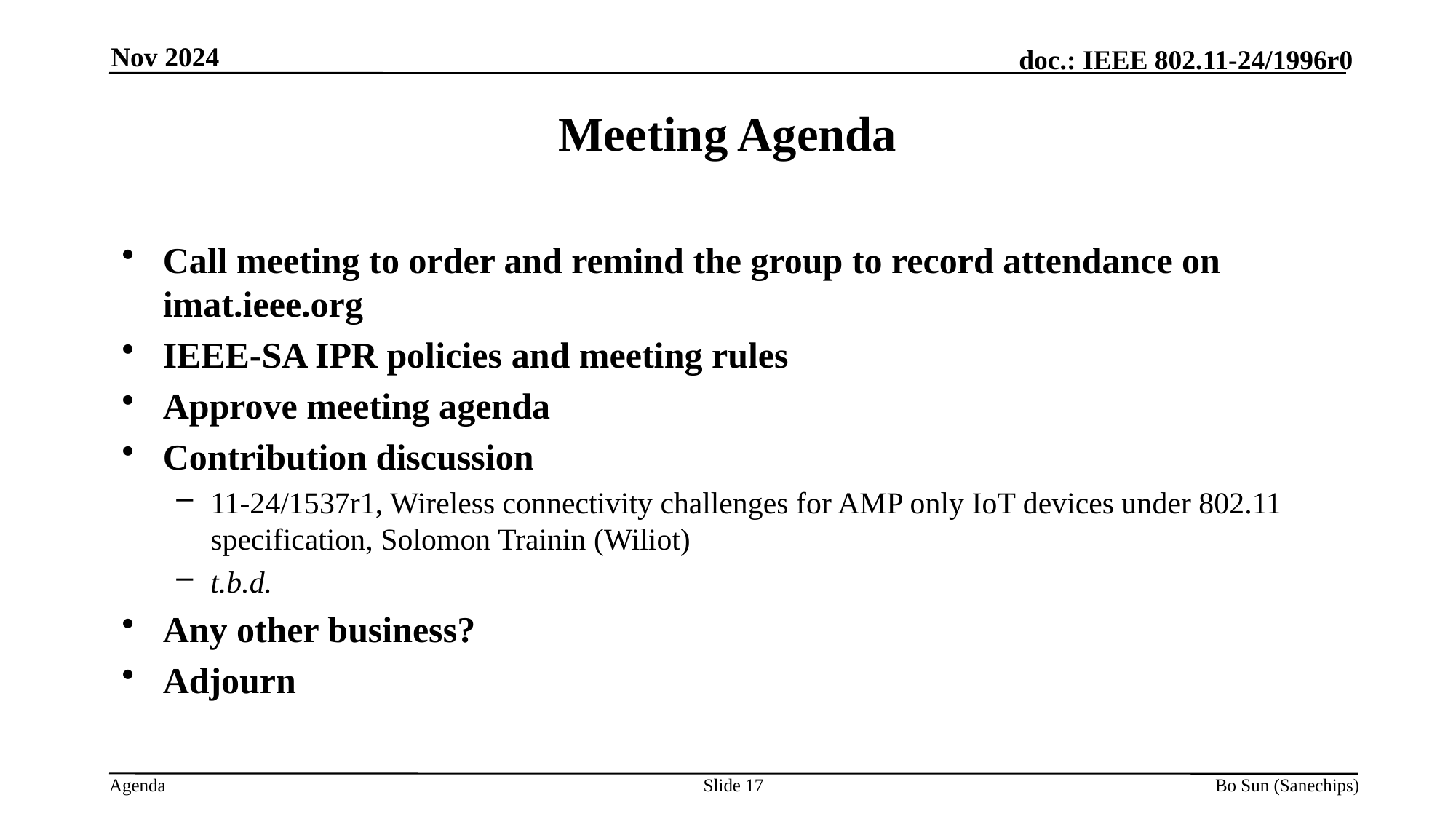

Nov 2024
Meeting Agenda
Call meeting to order and remind the group to record attendance on imat.ieee.org
IEEE-SA IPR policies and meeting rules
Approve meeting agenda
Contribution discussion
11-24/1537r1, Wireless connectivity challenges for AMP only IoT devices under 802.11 specification, Solomon Trainin (Wiliot)
t.b.d.
Any other business?
Adjourn
Slide 17
Bo Sun (Sanechips)